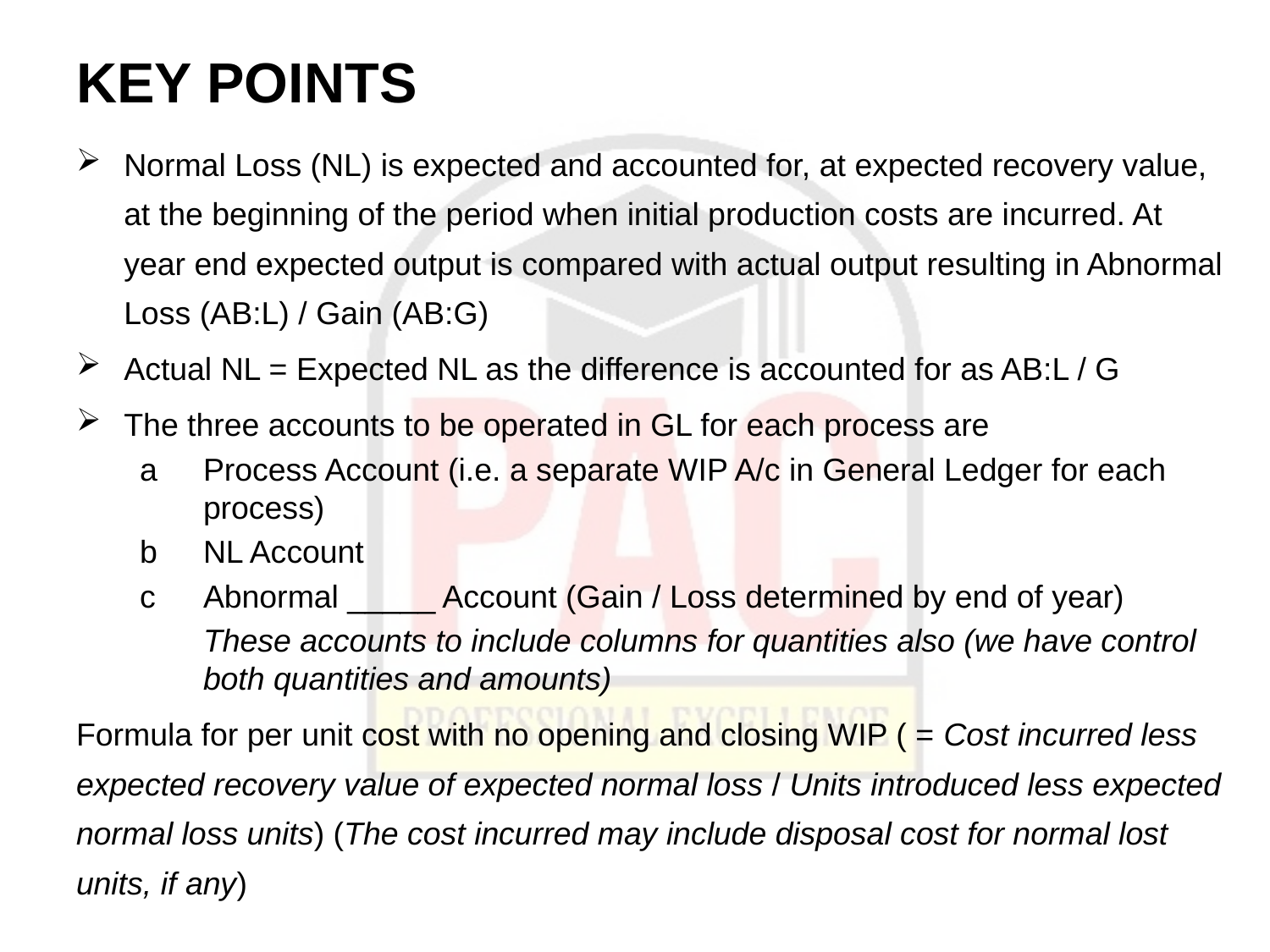

# KEY POINTS
Normal Loss (NL) is expected and accounted for, at expected recovery value, at the beginning of the period when initial production costs are incurred. At year end expected output is compared with actual output resulting in Abnormal Loss (AB:L) / Gain (AB:G)
Actual NL = Expected NL as the difference is accounted for as AB:L / G
The three accounts to be operated in GL for each process are
a	Process Account (i.e. a separate WIP A/c in General Ledger for each process)
b	NL Account
c	Abnormal _____ Account (Gain / Loss determined by end of year)
These accounts to include columns for quantities also (we have control both quantities and amounts)
Formula for per unit cost with no opening and closing WIP ( = Cost incurred less expected recovery value of expected normal loss / Units introduced less expected normal loss units) (The cost incurred may include disposal cost for normal lost units, if any)